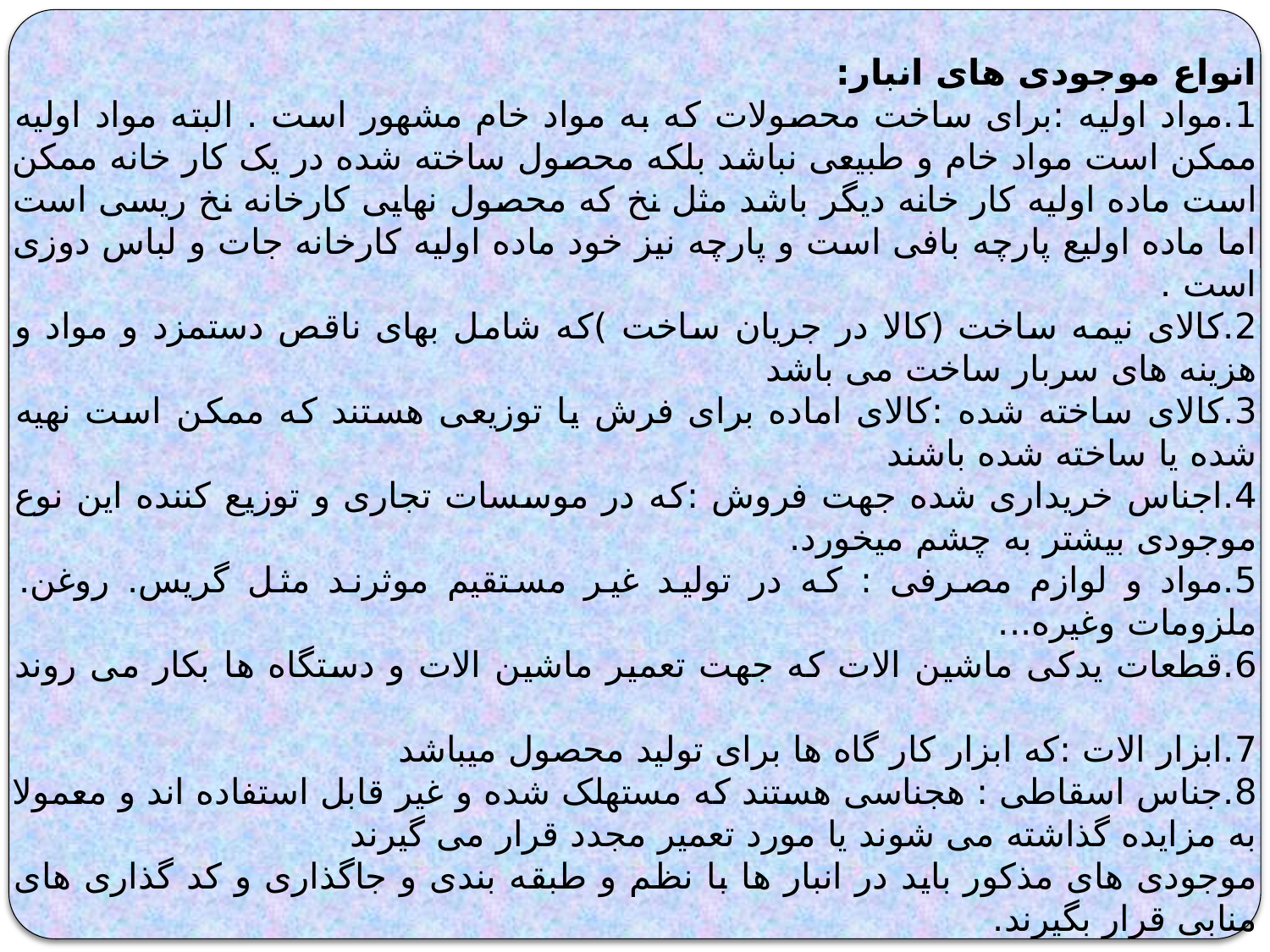

انواع موجودی های انبار:
1.مواد اولیه :برای ساخت محصولات که به مواد خام مشهور است . البته مواد اولیه ممکن است مواد خام و طبیعی نباشد بلکه محصول ساخته شده در یک کار خانه ممکن است ماده اولیه کار خانه دیگر باشد مثل نخ که محصول نهایی کارخانه نخ ریسی است اما ماده اولیع پارچه بافی است و پارچه نیز خود ماده اولیه کارخانه جات و لباس دوزی است .
2.کالای نیمه ساخت (کالا در جریان ساخت )که شامل بهای ناقص دستمزد و مواد و هزینه های سربار ساخت می باشد
3.کالای ساخته شده :کالای اماده برای فرش یا توزیعی هستند که ممکن است نهیه شده یا ساخته شده باشند
4.اجناس خریداری شده جهت فروش :که در موسسات تجاری و توزیع کننده این نوع موجودی بیشتر به چشم میخورد.
5.مواد و لوازم مصرفی : که در تولید غیر مستقیم موثرند مثل گریس. روغن. ملزومات وغیره...
6.قطعات یدکی ماشین الات که جهت تعمیر ماشین الات و دستگاه ها بکار می روند
7.ابزار الات :که ابزار کار گاه ها برای تولید محصول میباشد
8.جناس اسقاطی : هجناسی هستند که مستهلک شده و غیر قابل استفاده اند و معمولا به مزایده گذاشته می شوند یا مورد تعمیر مجدد قرار می گیرند
موجودی های مذکور باید در انبار ها با نظم و طبقه بندی و جاگذاری و کد گذاری های منابی قرار بگیرند.